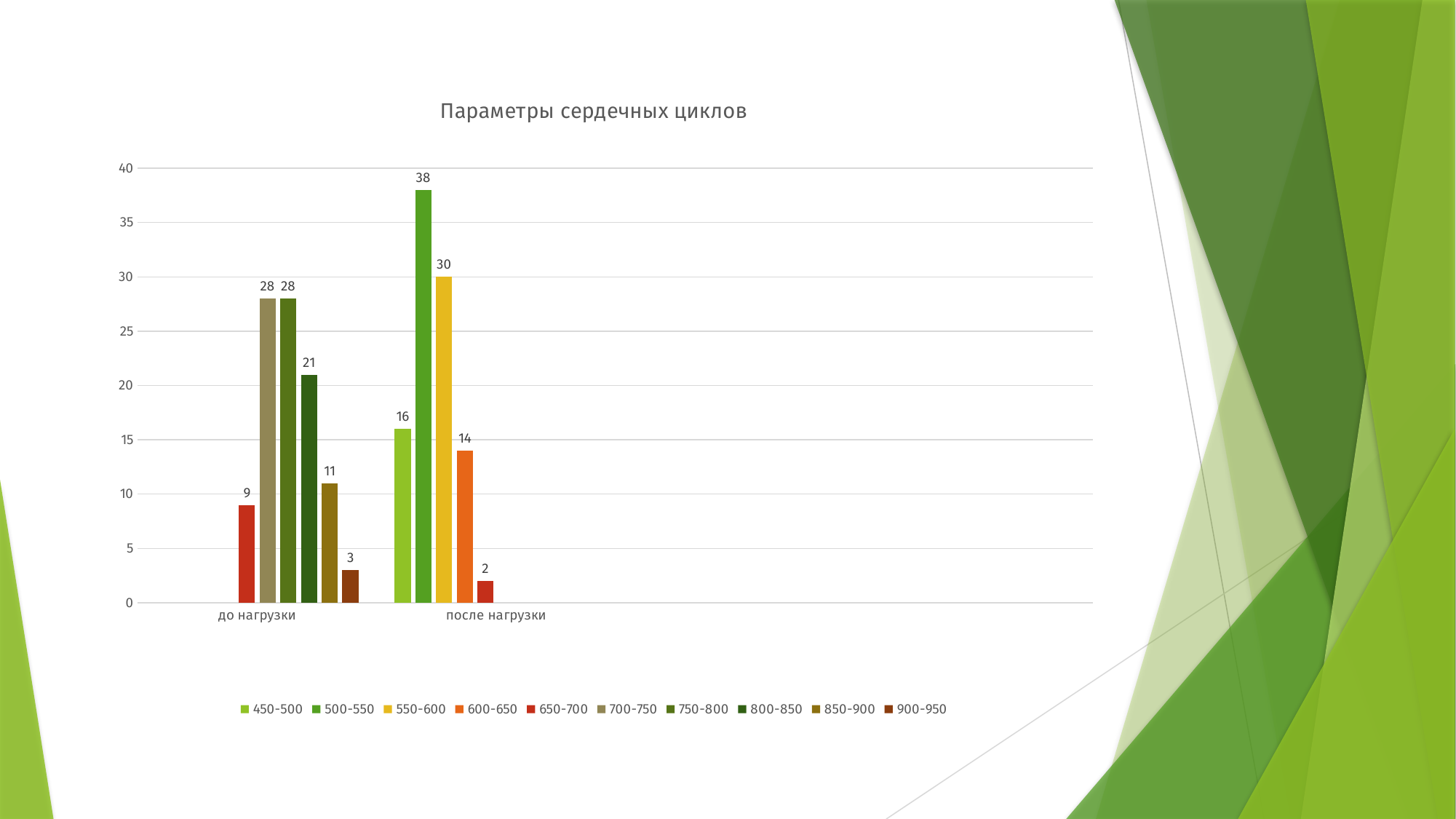

#

### Chart: Параметры сердечных циклов

| Category | 450-500 | 500-550 | 550-600 | 600-650 | 650-700 | 700-750 | 750-800 | 800-850 | 850-900 | 900-950 |
|---|---|---|---|---|---|---|---|---|---|---|
| до нагрузки | None | None | None | None | 9.0 | 28.0 | 28.0 | 21.0 | 11.0 | 3.0 |
| после нагрузки | 16.0 | 38.0 | 30.0 | 14.0 | 2.0 | None | None | None | None | None |